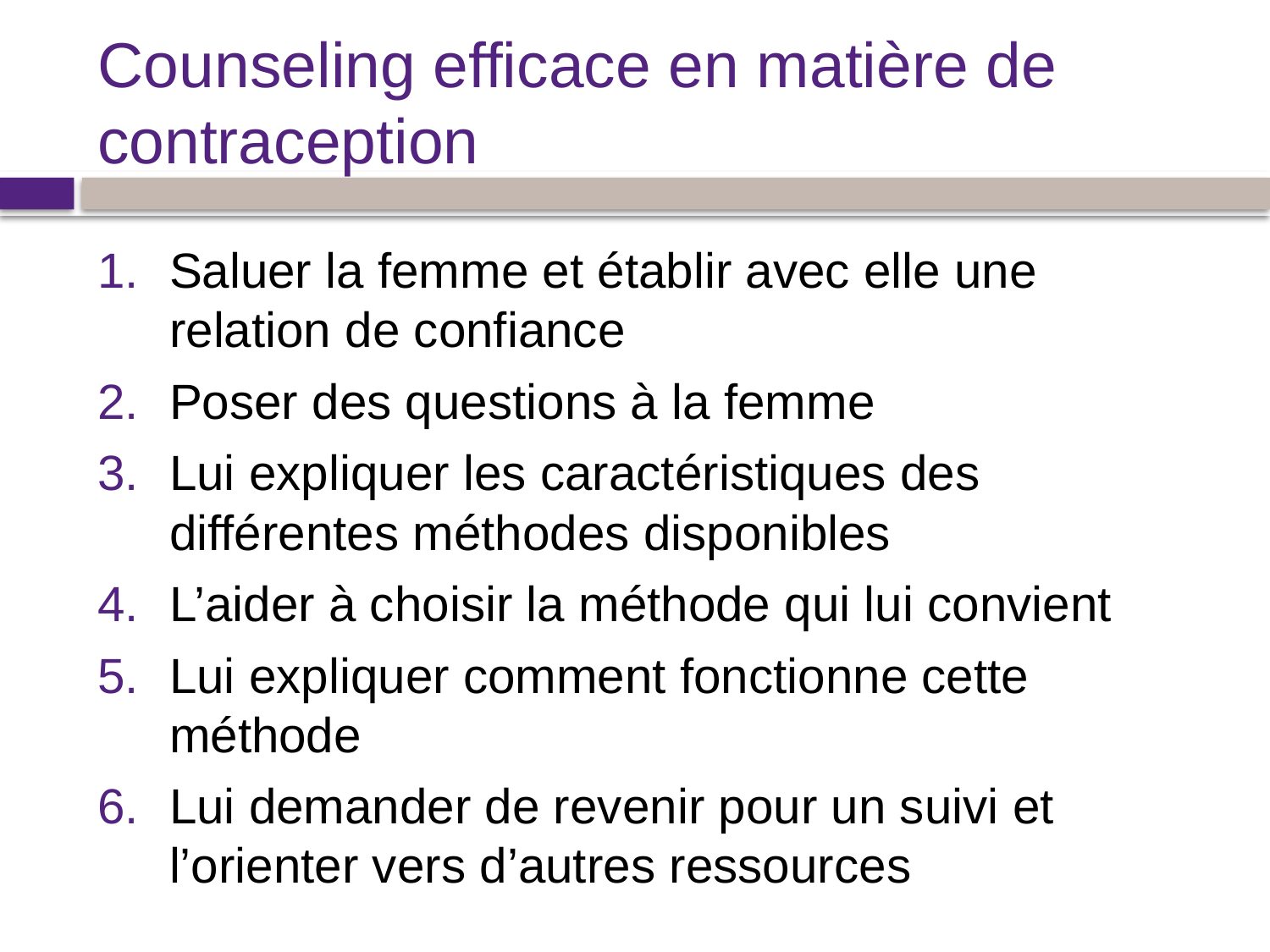

# Counseling efficace en matière de contraception
Saluer la femme et établir avec elle une relation de confiance
Poser des questions à la femme
Lui expliquer les caractéristiques des différentes méthodes disponibles
L’aider à choisir la méthode qui lui convient
Lui expliquer comment fonctionne cette méthode
Lui demander de revenir pour un suivi et l’orienter vers d’autres ressources